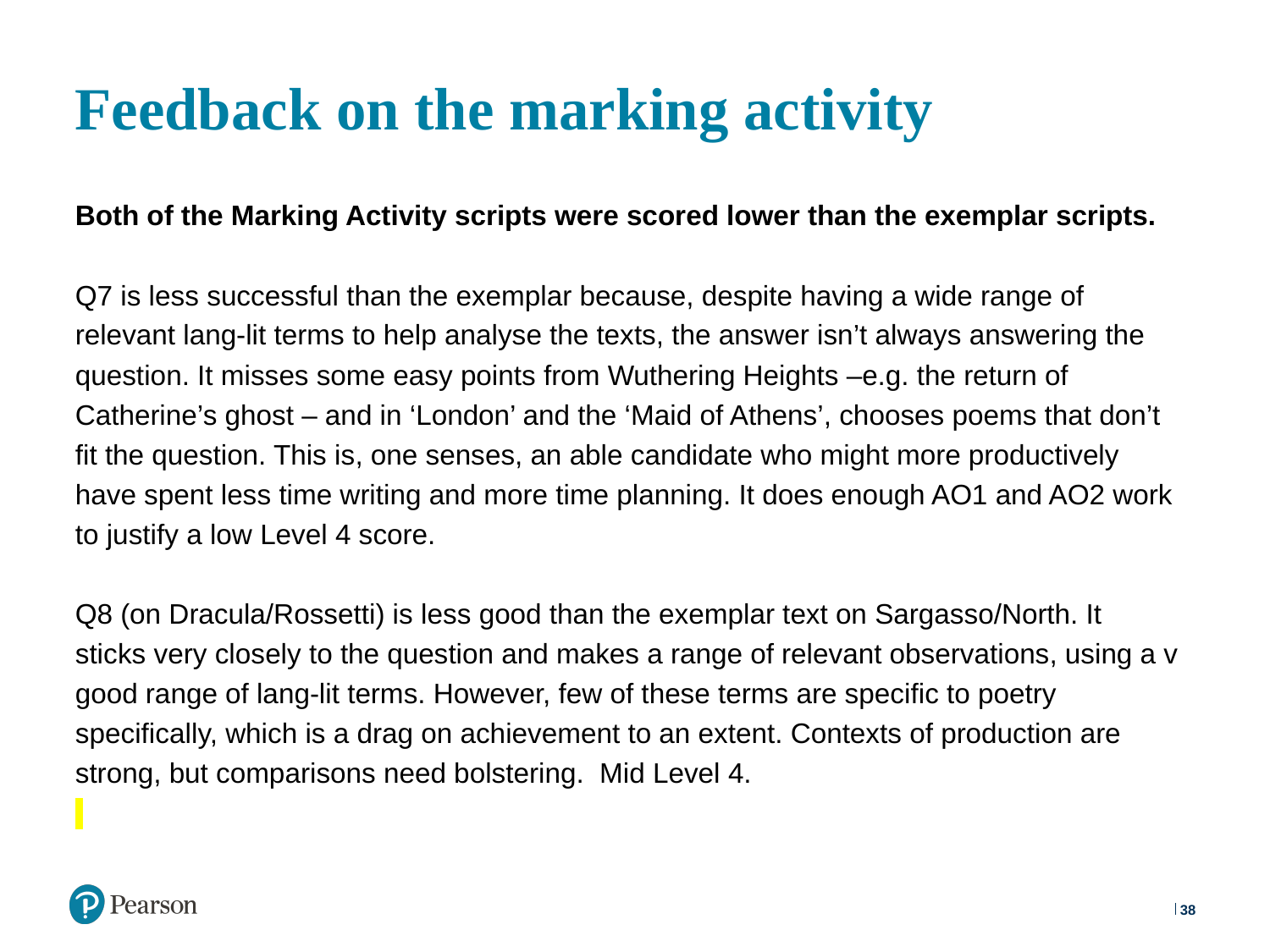

# Feedback on the marking activity
Both of the Marking Activity scripts were scored lower than the exemplar scripts.

Q7 is less successful than the exemplar because, despite having a wide range of relevant lang-lit terms to help analyse the texts, the answer isn’t always answering the question. It misses some easy points from Wuthering Heights –e.g. the return of Catherine’s ghost – and in ‘London’ and the ‘Maid of Athens’, chooses poems that don’t fit the question. This is, one senses, an able candidate who might more productively have spent less time writing and more time planning. It does enough AO1 and AO2 work to justify a low Level 4 score.

Q8 (on Dracula/Rossetti) is less good than the exemplar text on Sargasso/North. It sticks very closely to the question and makes a range of relevant observations, using a v good range of lang-lit terms. However, few of these terms are specific to poetry specifically, which is a drag on achievement to an extent. Contexts of production are strong, but comparisons need bolstering.  Mid Level 4.

38